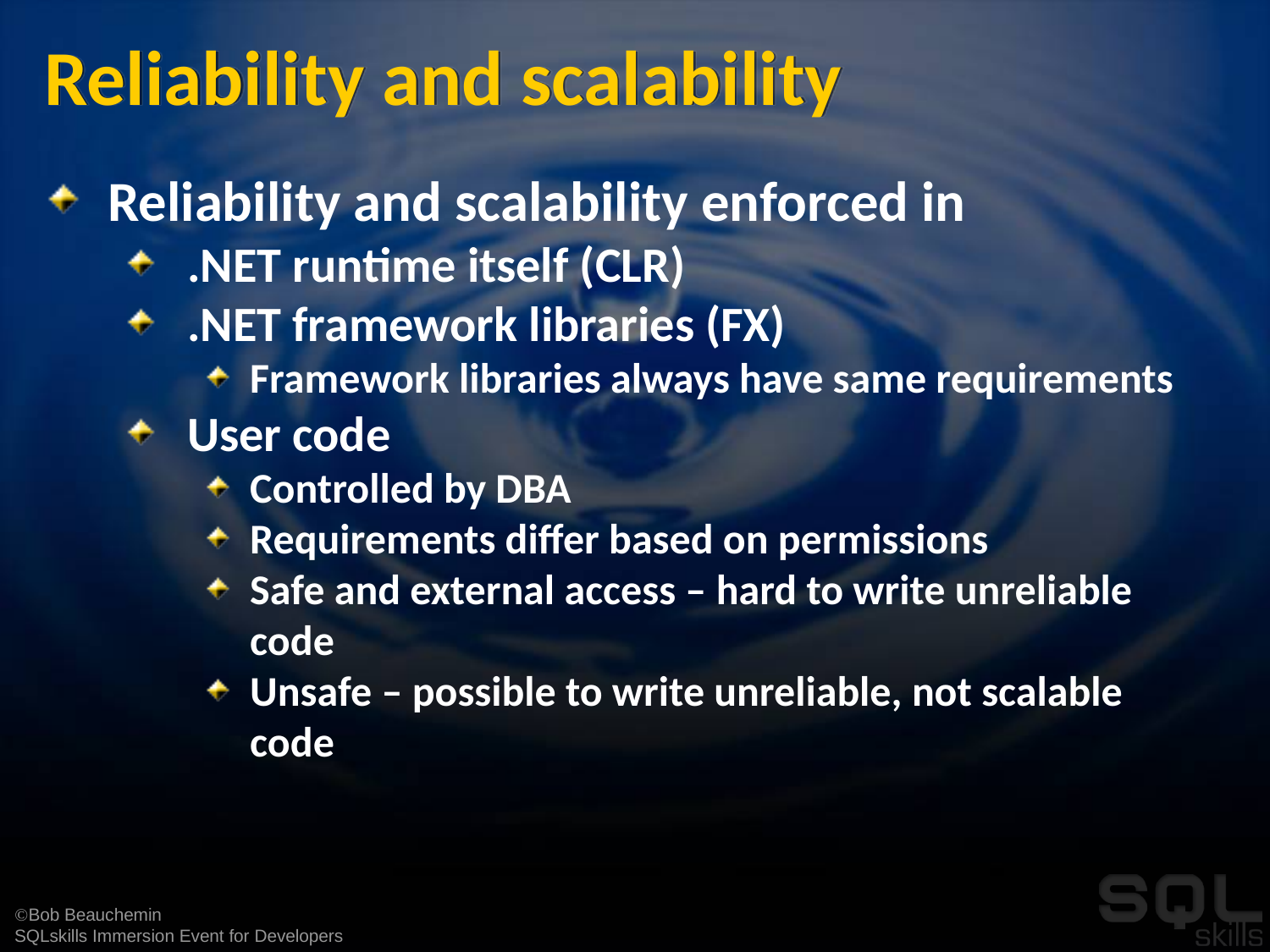

# Reliability and scalability
Reliability and scalability enforced in
.NET runtime itself (CLR)
.NET framework libraries (FX)
Framework libraries always have same requirements
User code
Controlled by DBA
Requirements differ based on permissions
Safe and external access – hard to write unreliable code
Unsafe – possible to write unreliable, not scalable code